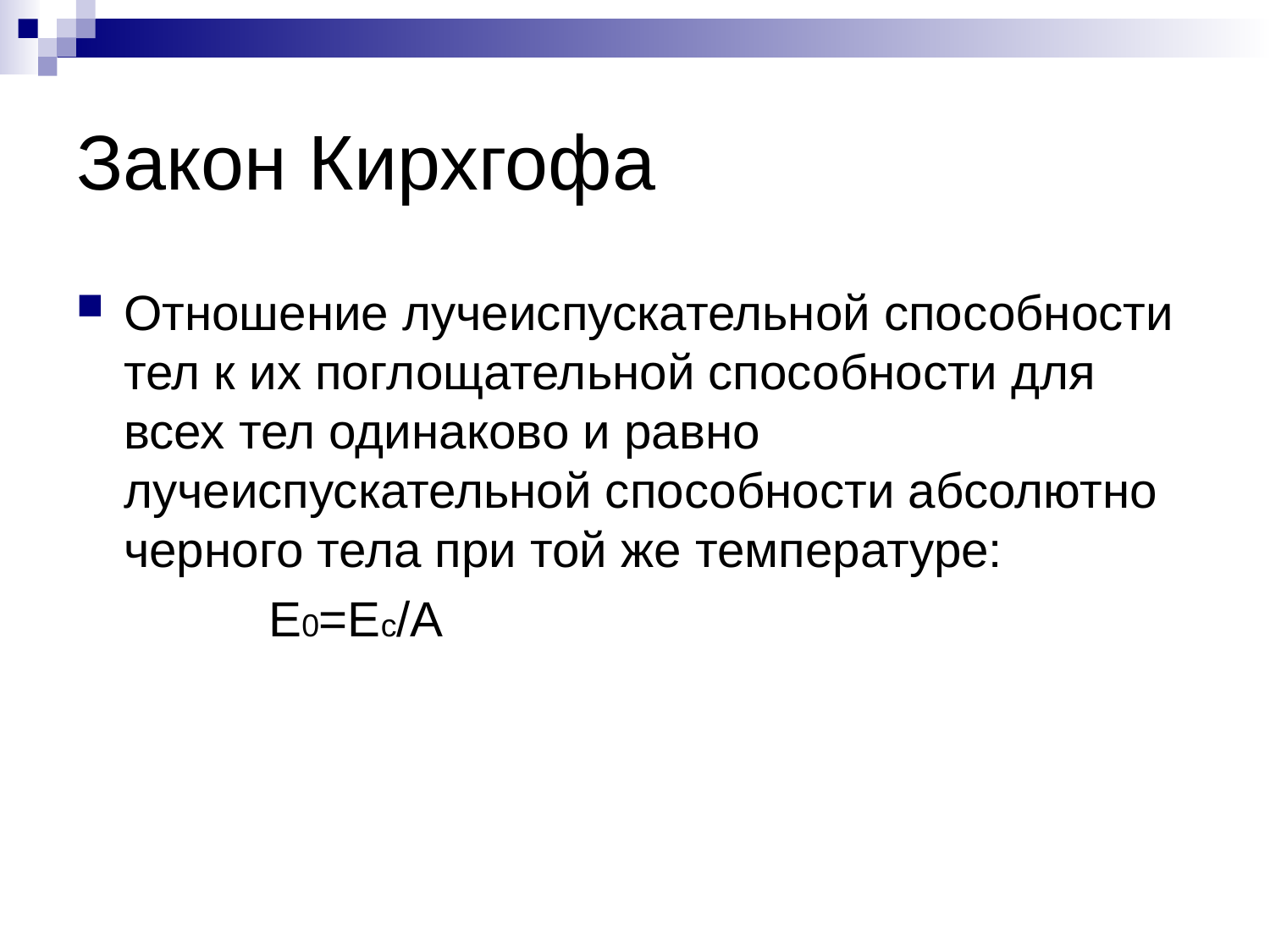

# Закон Кирхгофа

Отношение лучеиспускательной способности тел к их поглощательной способности для всех тел одинаково и равно лучеиспускательной способности абсолютно черного тела при той же температуре:
              E0=Ec/А